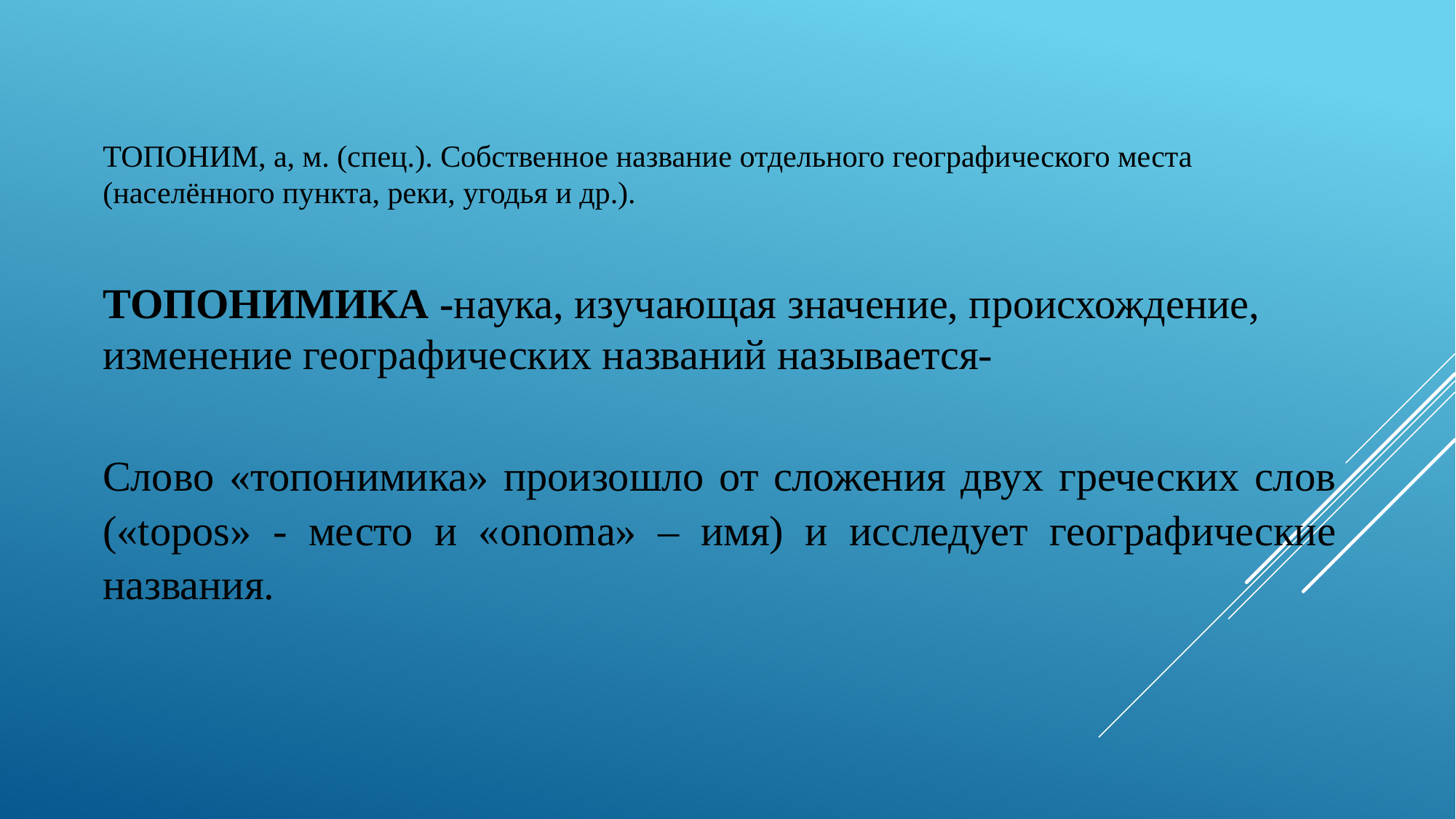

ТОПОНИМ, а, м. (спец.). Собственное название отдельного географического места (населённого пункта, реки, угодья и др.).

ТОПОНИМИКА -наука, изучающая значение, происхождение, изменение географических названий называется-
Слово «топонимика» произошло от сложения двух греческих слов («topos» - место и «onoma» – имя) и исследует географические названия.